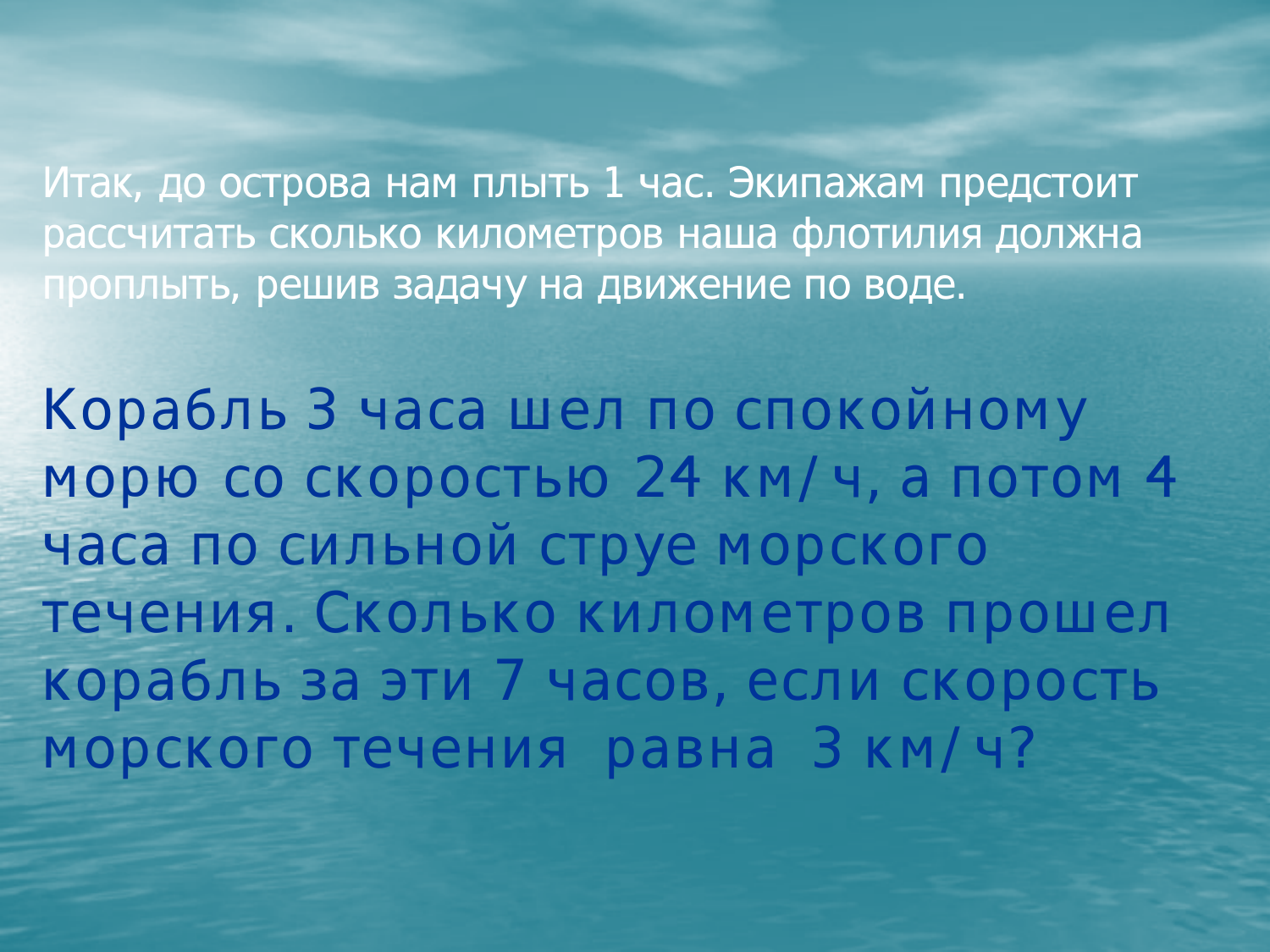

Итак, до острова нам плыть 1 час. Экипажам предстоит рассчитать сколько километров наша флотилия должна проплыть, решив задачу на движение по воде.
Корабль 3 часа шел по спокойному морю со скоростью 24 км/ч, а потом 4 часа по сильной струе морского течения. Сколько километров прошел корабль за эти 7 часов, если скорость морского течения  равна  3 км/ч?